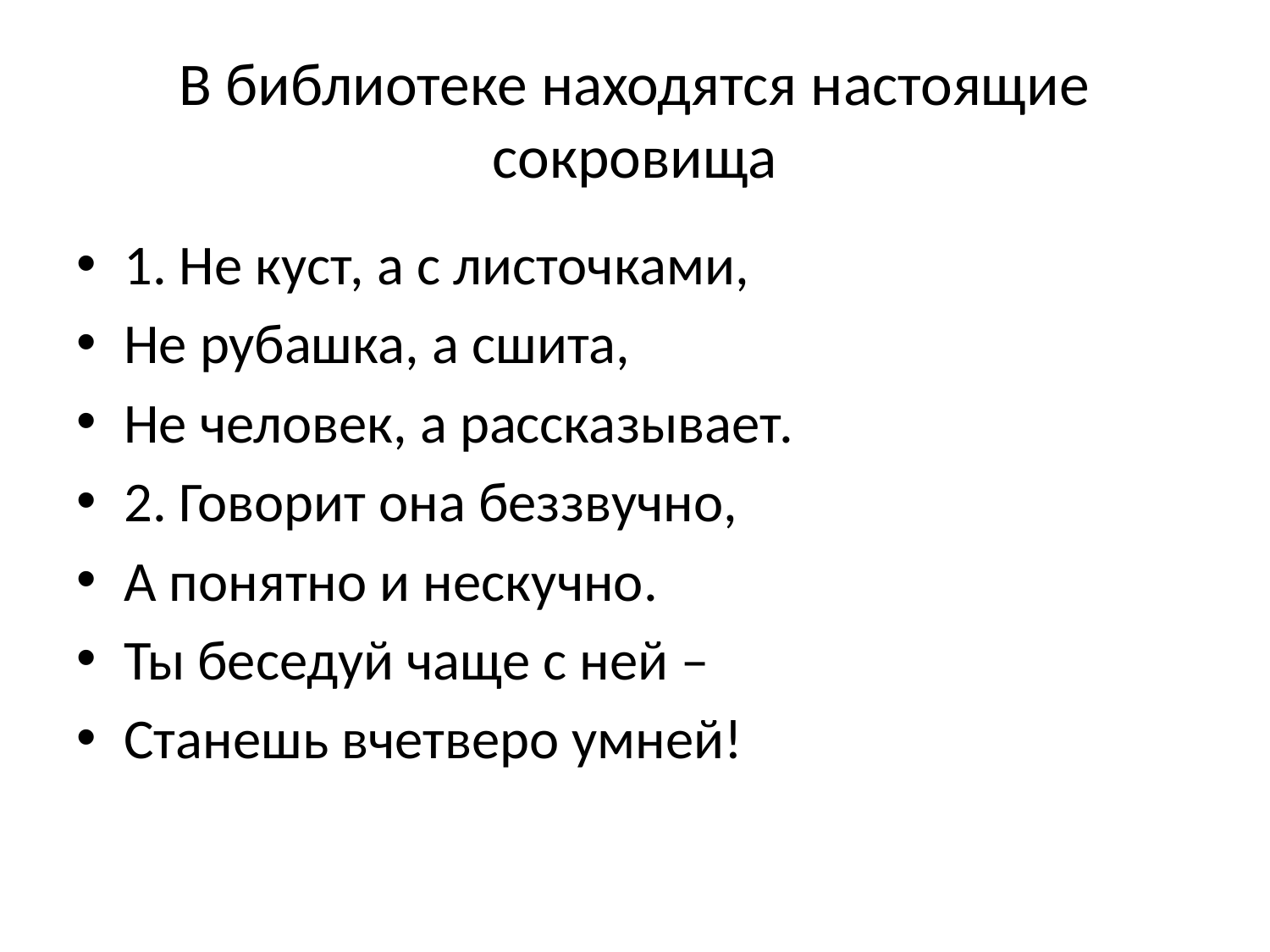

# В библиотеке находятся настоящие сокровища
1. Не куст, а с листочками,
Не рубашка, а сшита,
Не человек, а рассказывает.
2. Говорит она беззвучно,
А понятно и нескучно.
Ты беседуй чаще с ней –
Станешь вчетверо умней!